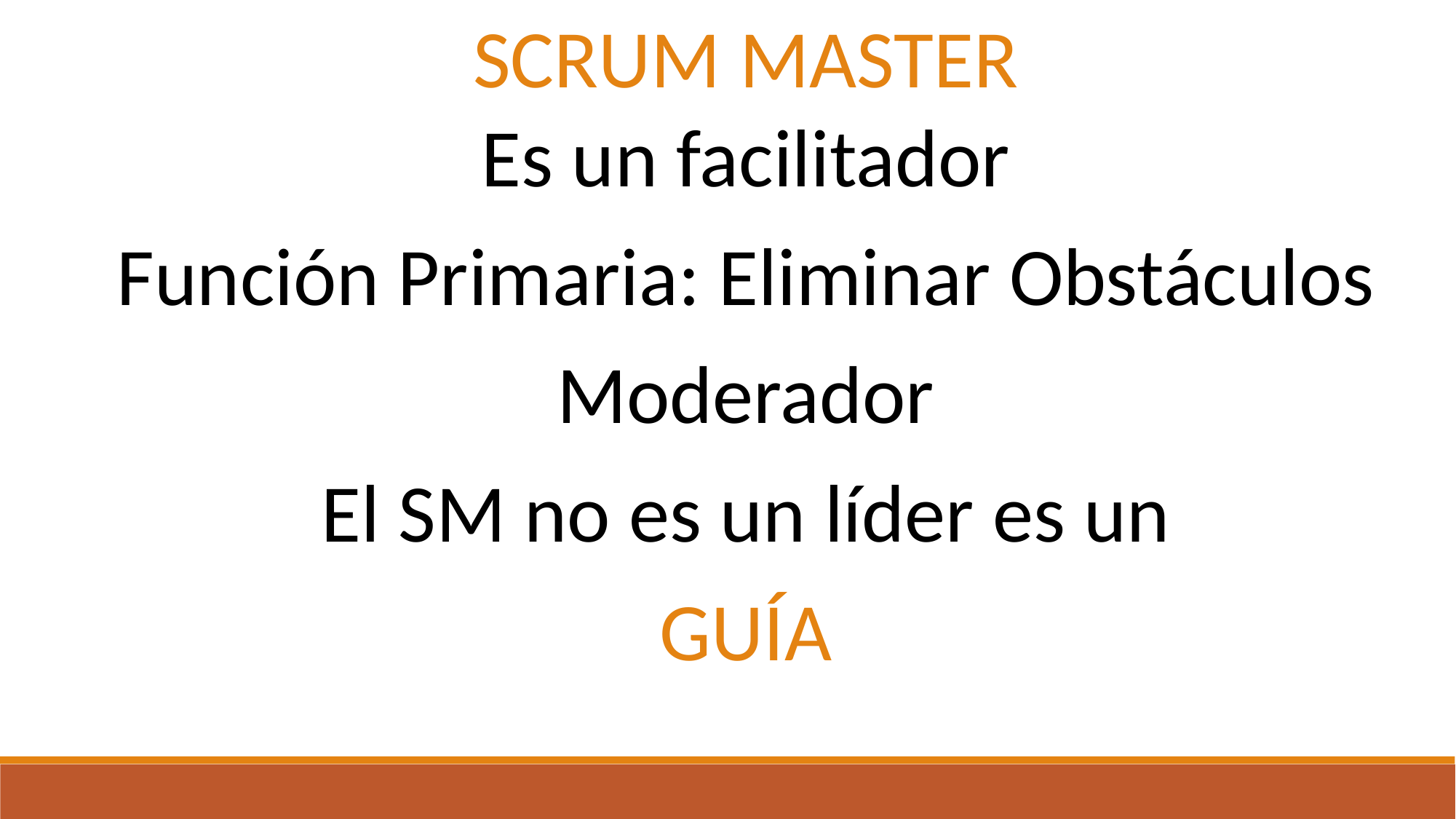

SCRUM MASTER
Es un facilitador
Función Primaria: Eliminar Obstáculos
Moderador
El SM no es un líder es un
GUÍA